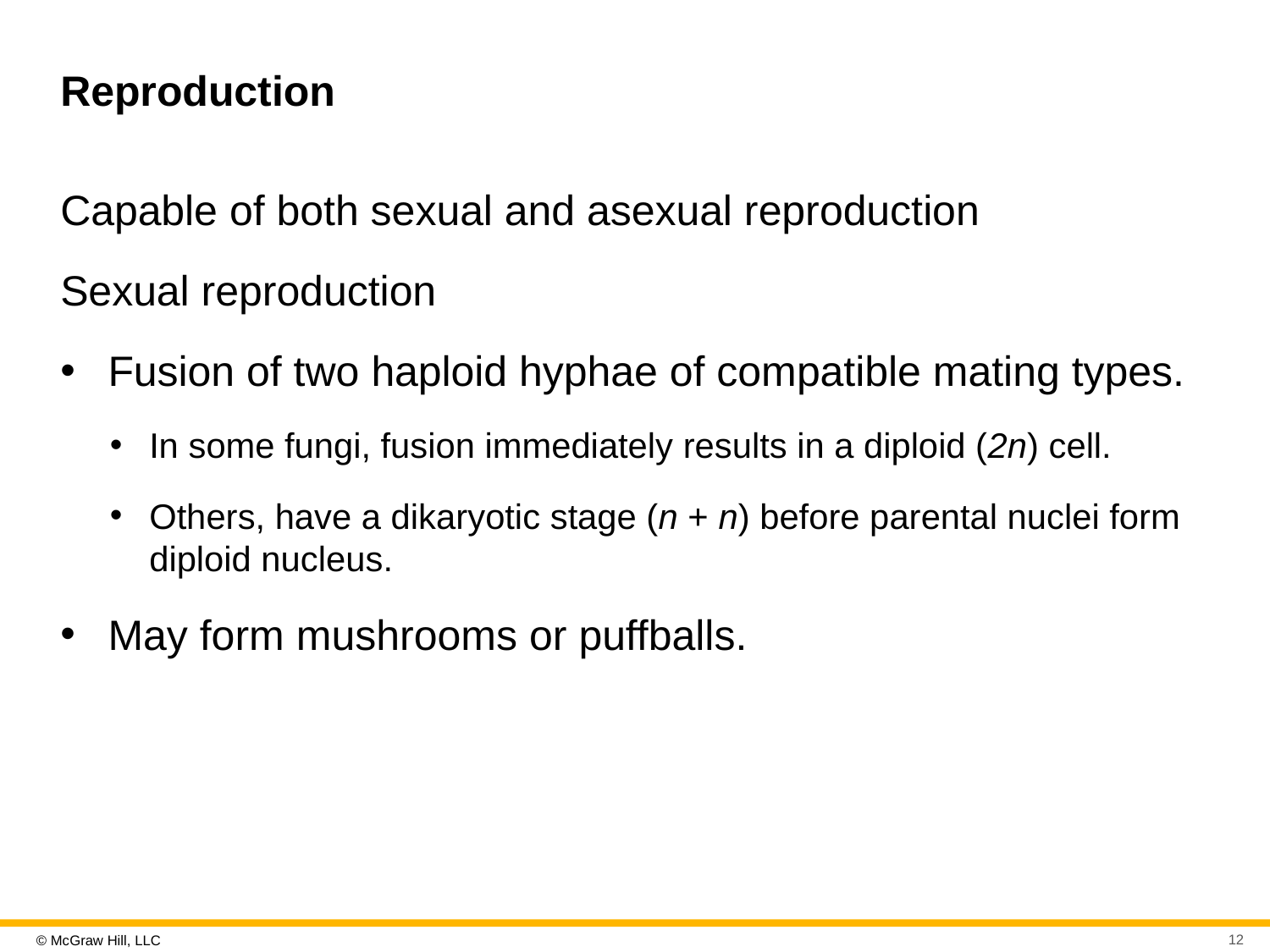

# Reproduction
Capable of both sexual and asexual reproduction
Sexual reproduction
Fusion of two haploid hyphae of compatible mating types.
In some fungi, fusion immediately results in a diploid (2n) cell.
Others, have a dikaryotic stage (n + n) before parental nuclei form diploid nucleus.
May form mushrooms or puffballs.
12